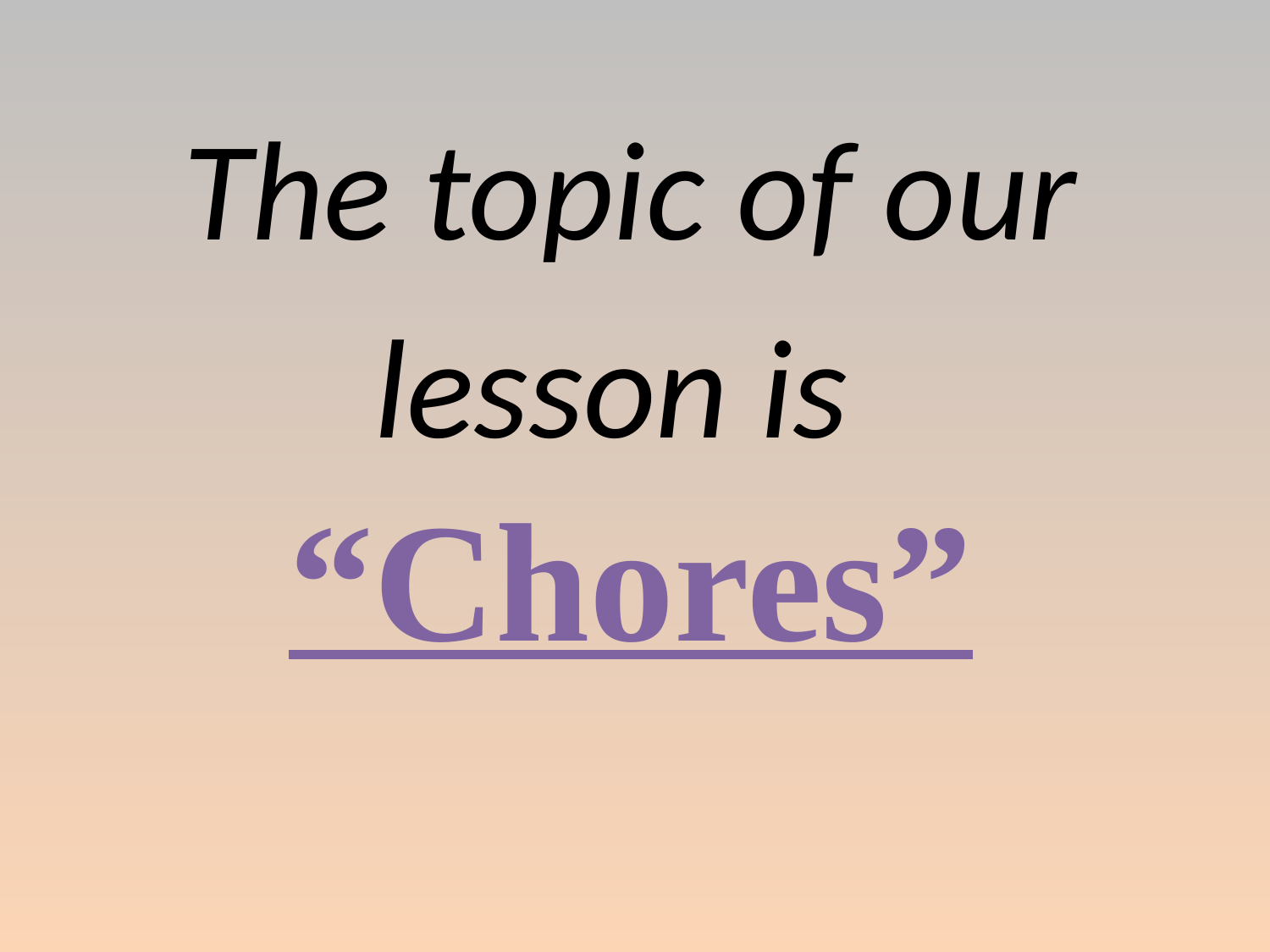

The topic of our lesson is
“Chores”